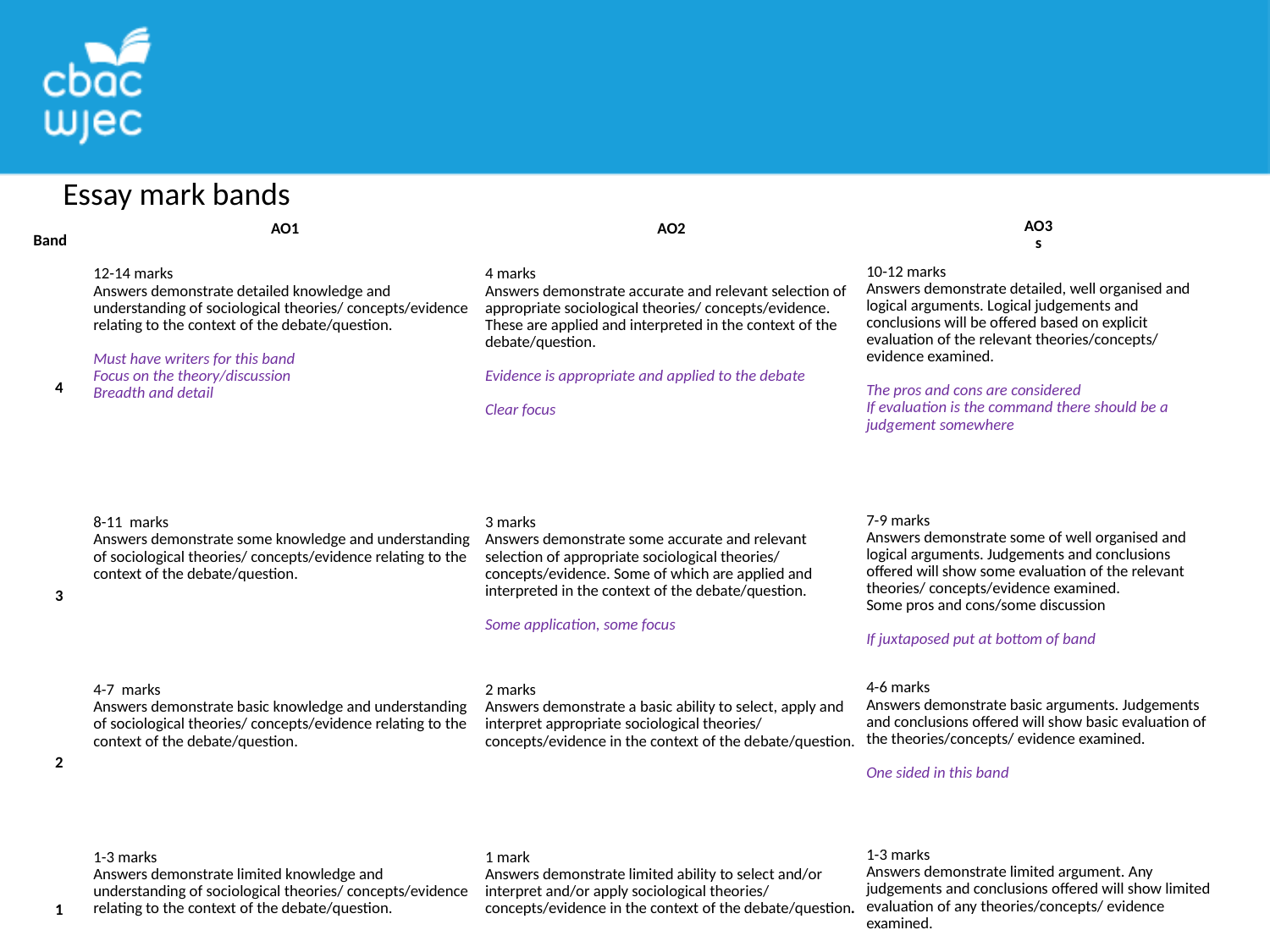

Essay mark bands
| Band | AO1 | AO2 | AO3 s |
| --- | --- | --- | --- |
| 4 | 12-14 marks Answers demonstrate detailed knowledge and understanding of sociological theories/ concepts/evidence relating to the context of the debate/question.   Must have writers for this band Focus on the theory/discussion Breadth and detail | 4 marks Answers demonstrate accurate and relevant selection of appropriate sociological theories/ concepts/evidence. These are applied and interpreted in the context of the debate/question.   Evidence is appropriate and applied to the debate   Clear focus | 10-12 marks Answers demonstrate detailed, well organised and logical arguments. Logical judgements and conclusions will be offered based on explicit evaluation of the relevant theories/concepts/ evidence examined.   The pros and cons are considered If evaluation is the command there should be a judgement somewhere |
| 3 | 8-11 marks Answers demonstrate some knowledge and understanding of sociological theories/ concepts/evidence relating to the context of the debate/question. | 3 marks Answers demonstrate some accurate and relevant selection of appropriate sociological theories/ concepts/evidence. Some of which are applied and interpreted in the context of the debate/question. Some application, some focus | 7-9 marks Answers demonstrate some of well organised and logical arguments. Judgements and conclusions offered will show some evaluation of the relevant theories/ concepts/evidence examined. Some pros and cons/some discussion   If juxtaposed put at bottom of band |
| 2 | 4-7 marks Answers demonstrate basic knowledge and understanding of sociological theories/ concepts/evidence relating to the context of the debate/question. | 2 marks Answers demonstrate a basic ability to select, apply and interpret appropriate sociological theories/ concepts/evidence in the context of the debate/question. | 4-6 marks Answers demonstrate basic arguments. Judgements and conclusions offered will show basic evaluation of the theories/concepts/ evidence examined.   One sided in this band |
| 1 | 1-3 marks Answers demonstrate limited knowledge and understanding of sociological theories/ concepts/evidence relating to the context of the debate/question. | 1 mark Answers demonstrate limited ability to select and/or interpret and/or apply sociological theories/ concepts/evidence in the context of the debate/question. | 1-3 marks Answers demonstrate limited argument. Any judgements and conclusions offered will show limited evaluation of any theories/concepts/ evidence examined. |